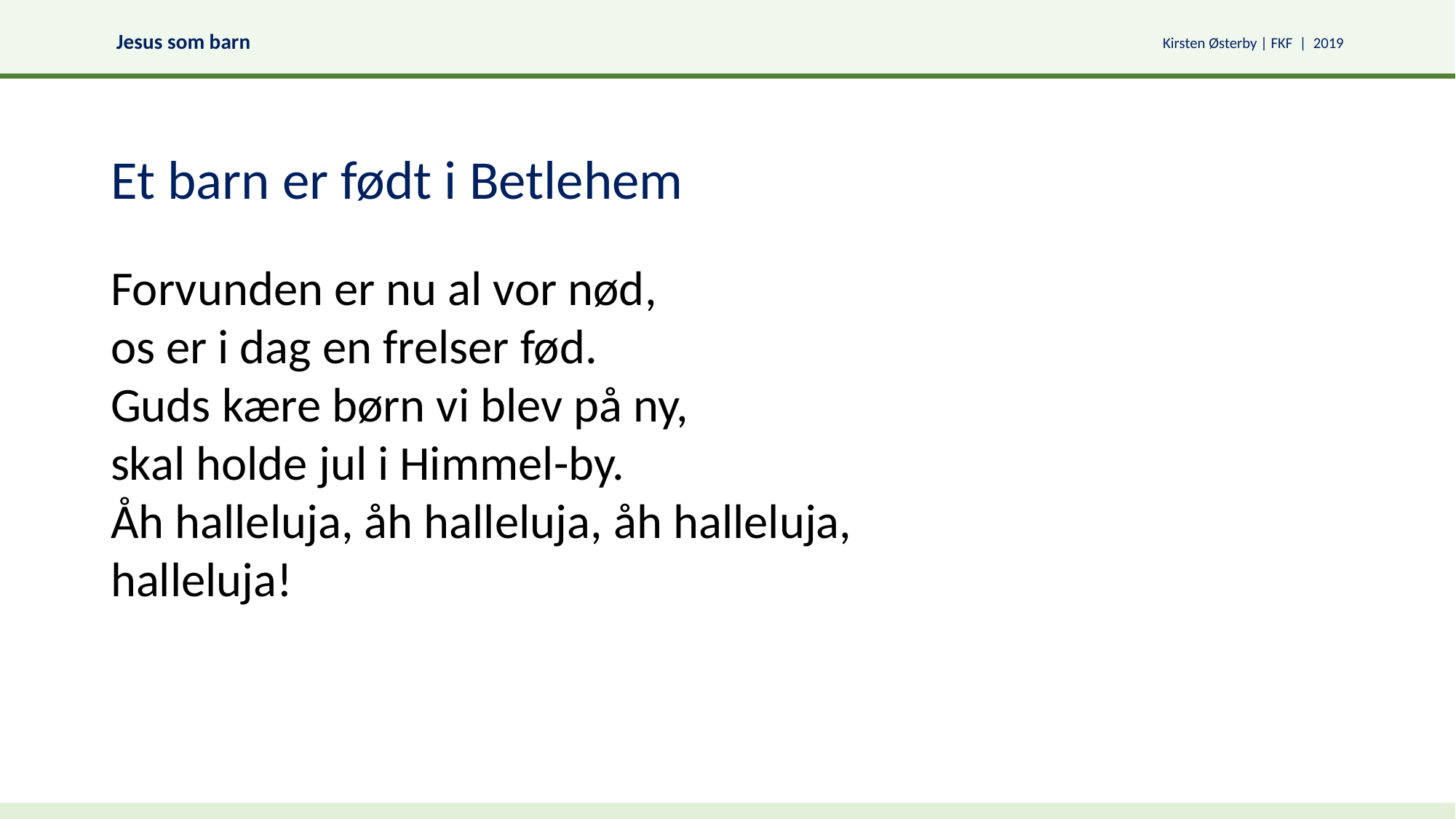

# Et barn er født i Betlehem
Forvunden er nu al vor nød,
os er i dag en frelser fød.
Guds kære børn vi blev på ny,
skal holde jul i Himmel-by.
Åh halleluja, åh halleluja, åh halleluja, halleluja!